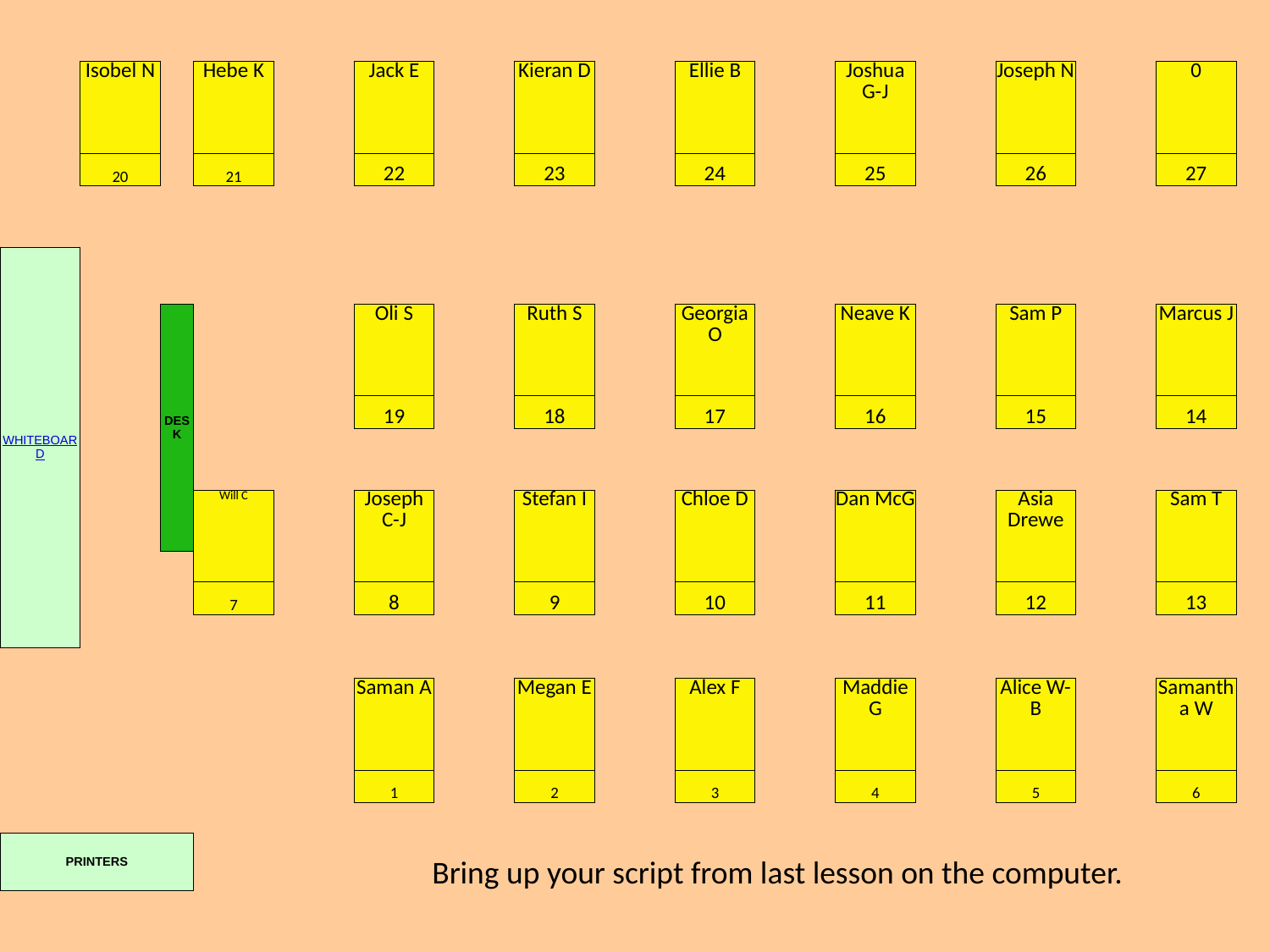

|  |  |  |  |  |  |  |  |  |  |  |  |  |  |  |  |  |
| --- | --- | --- | --- | --- | --- | --- | --- | --- | --- | --- | --- | --- | --- | --- | --- | --- |
|  |  |  |  |  |  |  |  |  |  |  |  |  |  |  |  |  |
|  | Isobel N |  | Hebe K |  | Jack E |  | Kieran D |  | Ellie B |  | Joshua G-J |  | Joseph N |  | 0 |  |
|  |  |  |  |  |  |  |  |  |  |  |  |  |  |  |  |  |
|  |  |  |  |  |  |  |  |  |  |  |  |  |  |  |  |  |
|  | 20 |  | 21 |  | 22 |  | 23 |  | 24 |  | 25 |  | 26 |  | 27 |  |
|  |  |  |  |  |  |  |  |  |  |  |  |  |  |  |  |  |
|  |  |  |  |  |  |  |  |  |  |  |  |  |  |  |  |  |
| WHITEBOARD |  |  |  |  |  |  |  |  |  |  |  |  |  |  |  |  |
|  |  |  |  |  |  |  |  |  |  |  |  |  |  |  |  |  |
|  |  | DESK |  |  | Oli S |  | Ruth S |  | Georgia O |  | Neave K |  | Sam P |  | Marcus J |  |
|  |  |  |  |  |  |  |  |  |  |  |  |  |  |  |  |  |
|  |  |  |  |  |  |  |  |  |  |  |  |  |  |  |  |  |
|  |  |  |  |  | 19 |  | 18 |  | 17 |  | 16 |  | 15 |  | 14 |  |
|  |  |  |  |  |  |  |  |  |  |  |  |  |  |  |  |  |
|  |  |  |  |  |  |  |  |  |  |  |  |  |  |  |  |  |
|  |  |  | Will C |  | Joseph C-J |  | Stefan I |  | Chloe D |  | Dan McG |  | Asia Drewe |  | Sam T |  |
|  |  |  |  |  |  |  |  |  |  |  |  |  |  |  |  |  |
|  |  |  |  |  |  |  |  |  |  |  |  |  |  |  |  |  |
|  |  |  | 7 |  | 8 |  | 9 |  | 10 |  | 11 |  | 12 |  | 13 |  |
|  |  |  |  |  |  |  |  |  |  |  |  |  |  |  |  |  |
|  |  |  |  |  |  |  |  |  |  |  |  |  |  |  |  |  |
|  |  |  |  |  | Saman A |  | Megan E |  | Alex F |  | Maddie G |  | Alice W-B |  | Samantha W |  |
|  |  |  |  |  |  |  |  |  |  |  |  |  |  |  |  |  |
|  |  |  |  |  |  |  |  |  |  |  |  |  |  |  |  |  |
|  |  |  |  |  | 1 |  | 2 |  | 3 |  | 4 |  | 5 |  | 6 |  |
|  |  |  |  |  |  |  |  |  |  |  |  |  |  |  |  |  |
| PRINTERS |  |  |  |  |  |  |  |  |  |  |  |  |  |  |  |  |
|  |  |  |  |  |  |  |  |  |  |  |  |  |  |  |  |  |
|  |  |  |  |  |  |  |  |  |  |  |  |  |  |  |  |  |
|  |  |  |  |  |  |  |  |  |  |  |  |  |  |  |  |  |
#

Bring up your script from last lesson on the computer.